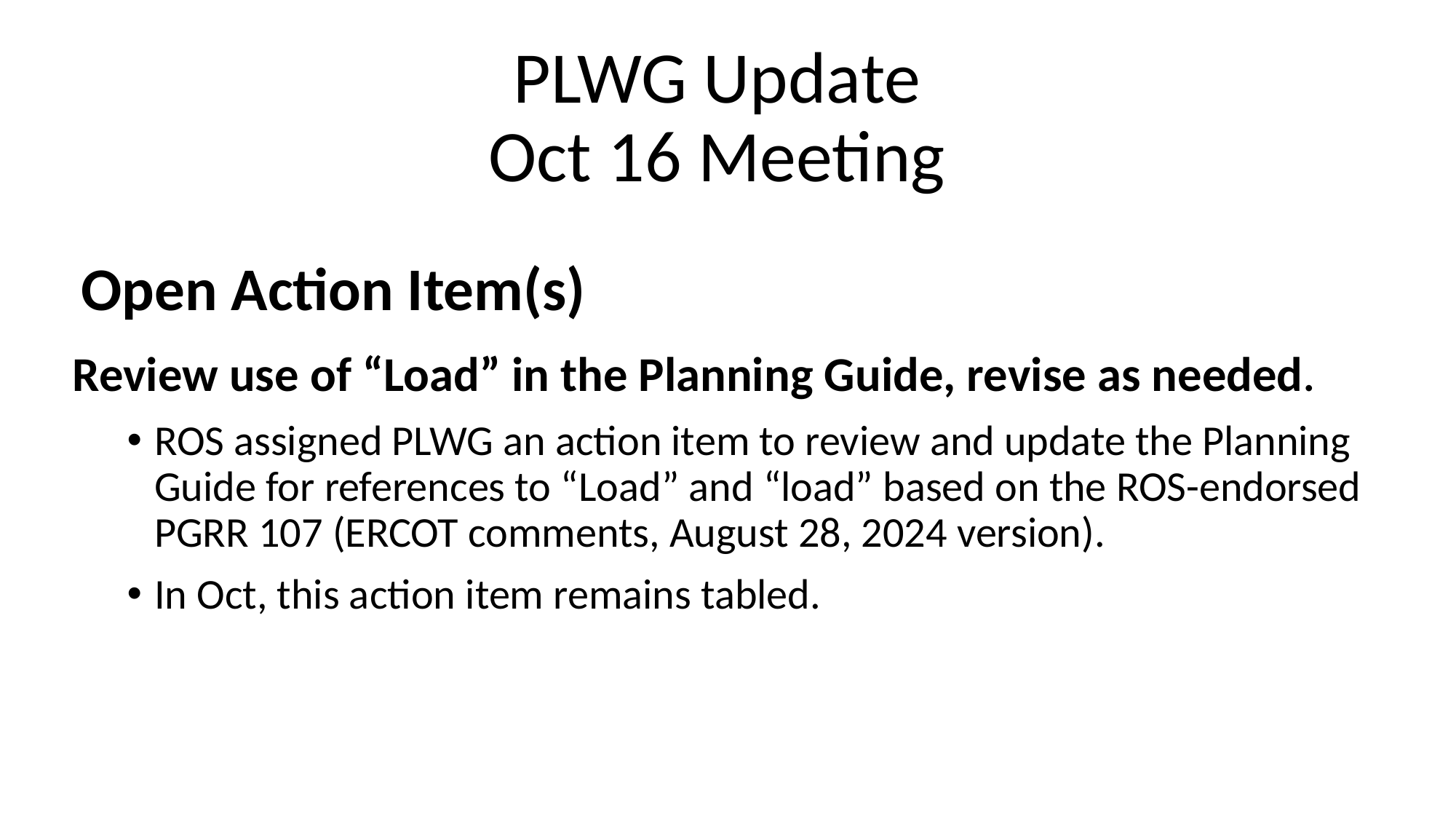

# PLWG Update Oct 16 Meeting
Open Action Item(s)
Review use of “Load” in the Planning Guide, revise as needed.
ROS assigned PLWG an action item to review and update the Planning Guide for references to “Load” and “load” based on the ROS-endorsed PGRR 107 (ERCOT comments, August 28, 2024 version).
In Oct, this action item remains tabled.